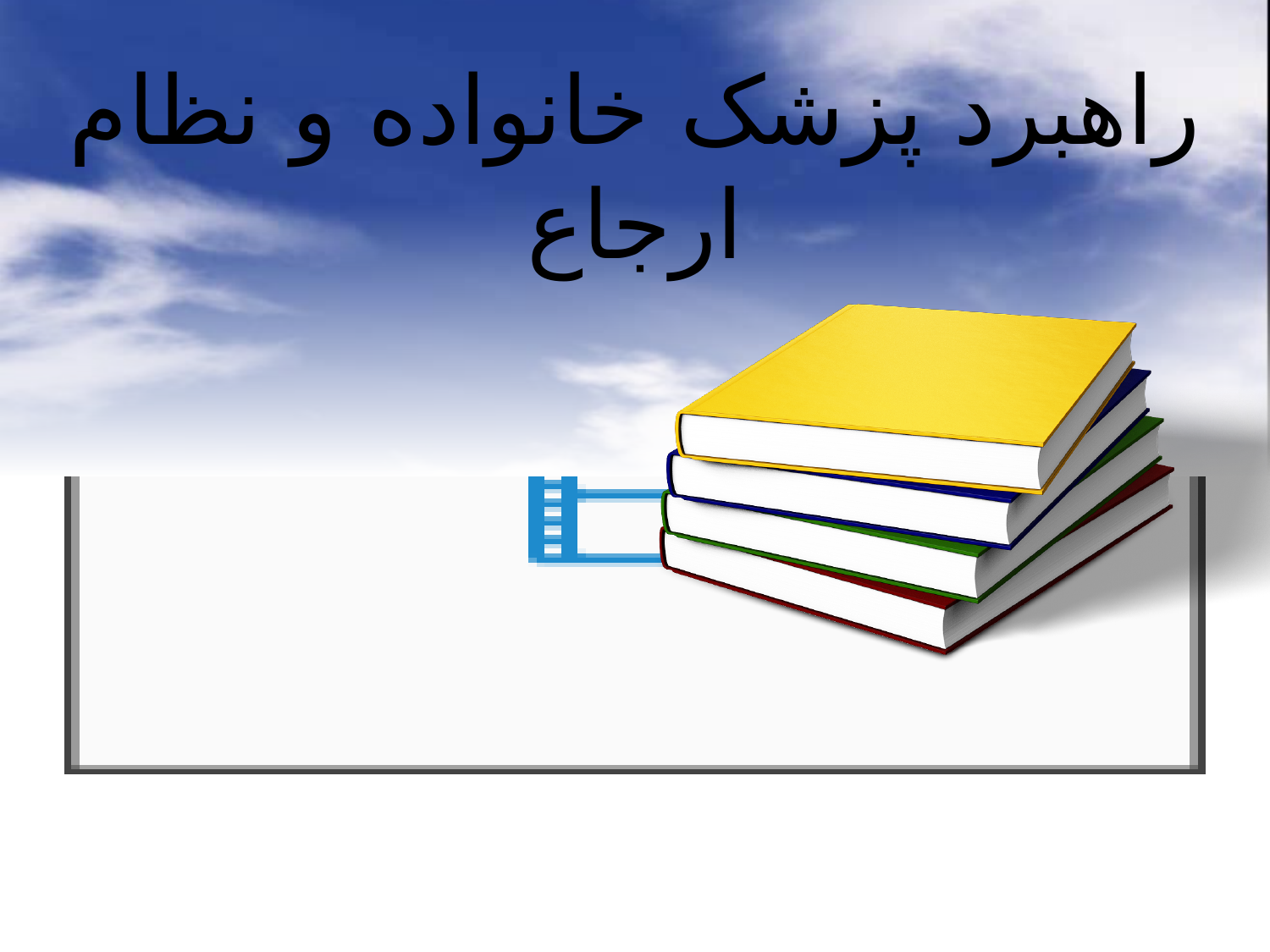

# راهبرد پزشک خانواده و نظام ارجاع